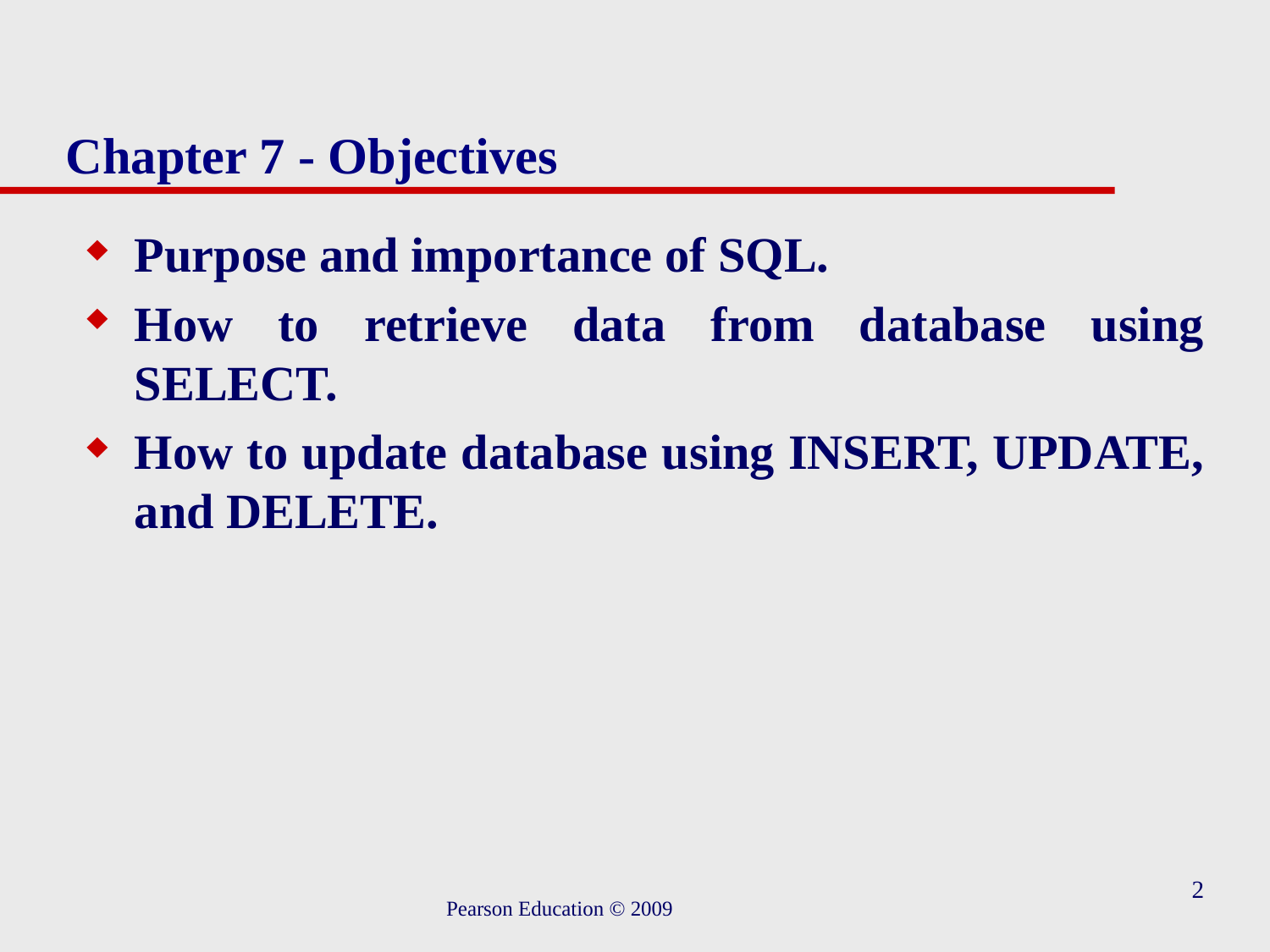

# Chapter 7 - Objectives
Purpose and importance of SQL.
How to retrieve data from database using SELECT.
How to update database using INSERT, UPDATE, and DELETE.

2
Pearson Education © 2009